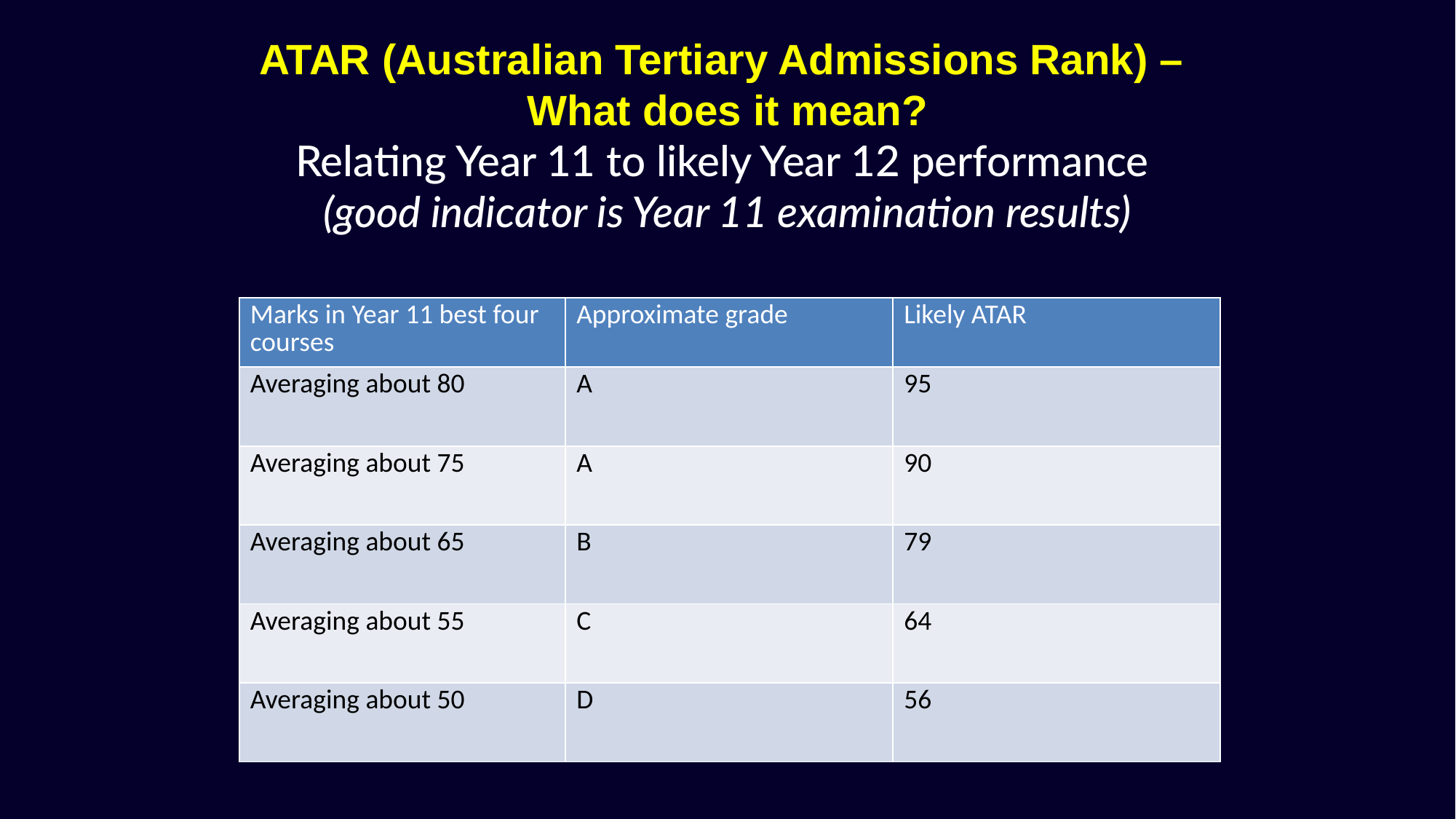

# ATAR (Australian Tertiary Admissions Rank) – What does it mean? Relating Year 11 to likely Year 12 performance (good indicator is Year 11 examination results)
| Marks in Year 11 best four courses | Approximate grade | Likely ATAR |
| --- | --- | --- |
| Averaging about 80 | A | 95 |
| Averaging about 75 | A | 90 |
| Averaging about 65 | B | 79 |
| Averaging about 55 | C | 64 |
| Averaging about 50 | D | 56 |